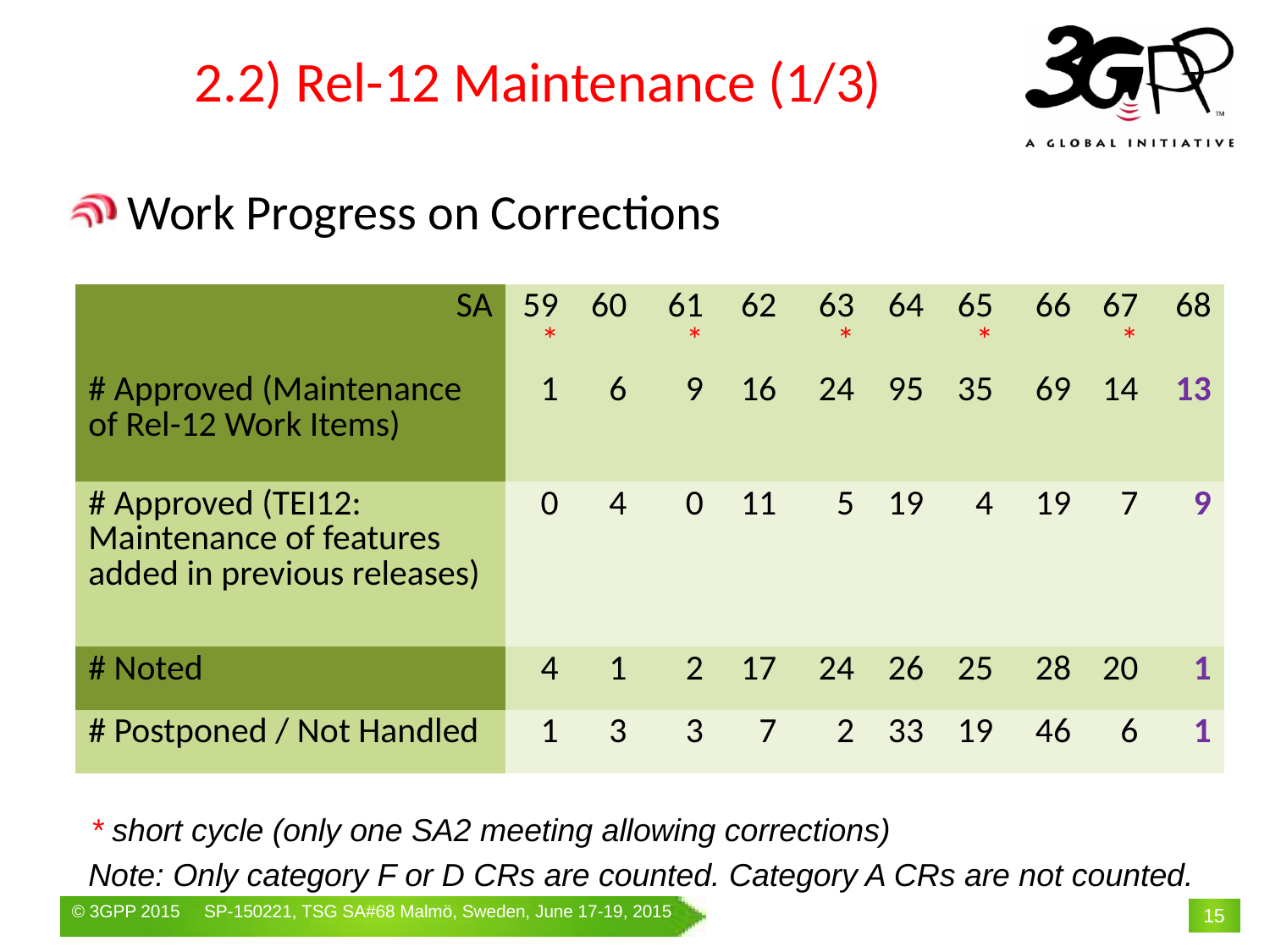

# 2.2) Rel-12 Maintenance (1/3)
 Work Progress on Corrections
| SA | 59\* | 60 | 61\* | 62 | 63\* | 64 | 65\* | 66 | 67\* | 68 |
| --- | --- | --- | --- | --- | --- | --- | --- | --- | --- | --- |
| # Approved (Maintenance of Rel-12 Work Items) | 1 | 6 | 9 | 16 | 24 | 95 | 35 | 69 | 14 | 13 |
| # Approved (TEI12: Maintenance of features added in previous releases) | 0 | 4 | 0 | 11 | 5 | 19 | 4 | 19 | 7 | 9 |
| # Noted | 4 | 1 | 2 | 17 | 24 | 26 | 25 | 28 | 20 | 1 |
| # Postponed / Not Handled | 1 | 3 | 3 | 7 | 2 | 33 | 19 | 46 | 6 | 1 |
* short cycle (only one SA2 meeting allowing corrections)
Note: Only category F or D CRs are counted. Category A CRs are not counted.